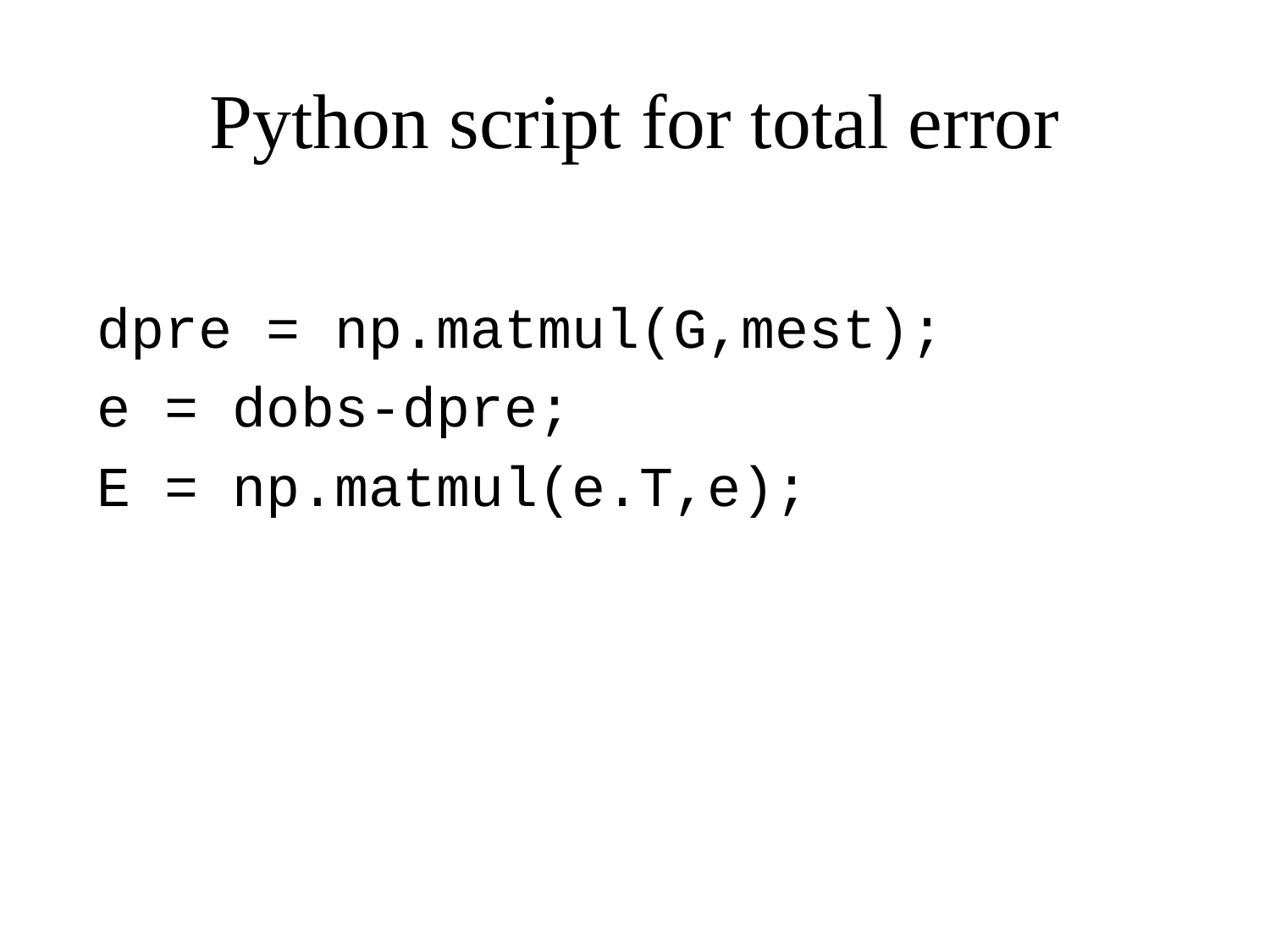

# Python script for total error
dpre = np.matmul(G,mest);
e = dobs-dpre;
E = np.matmul(e.T,e);